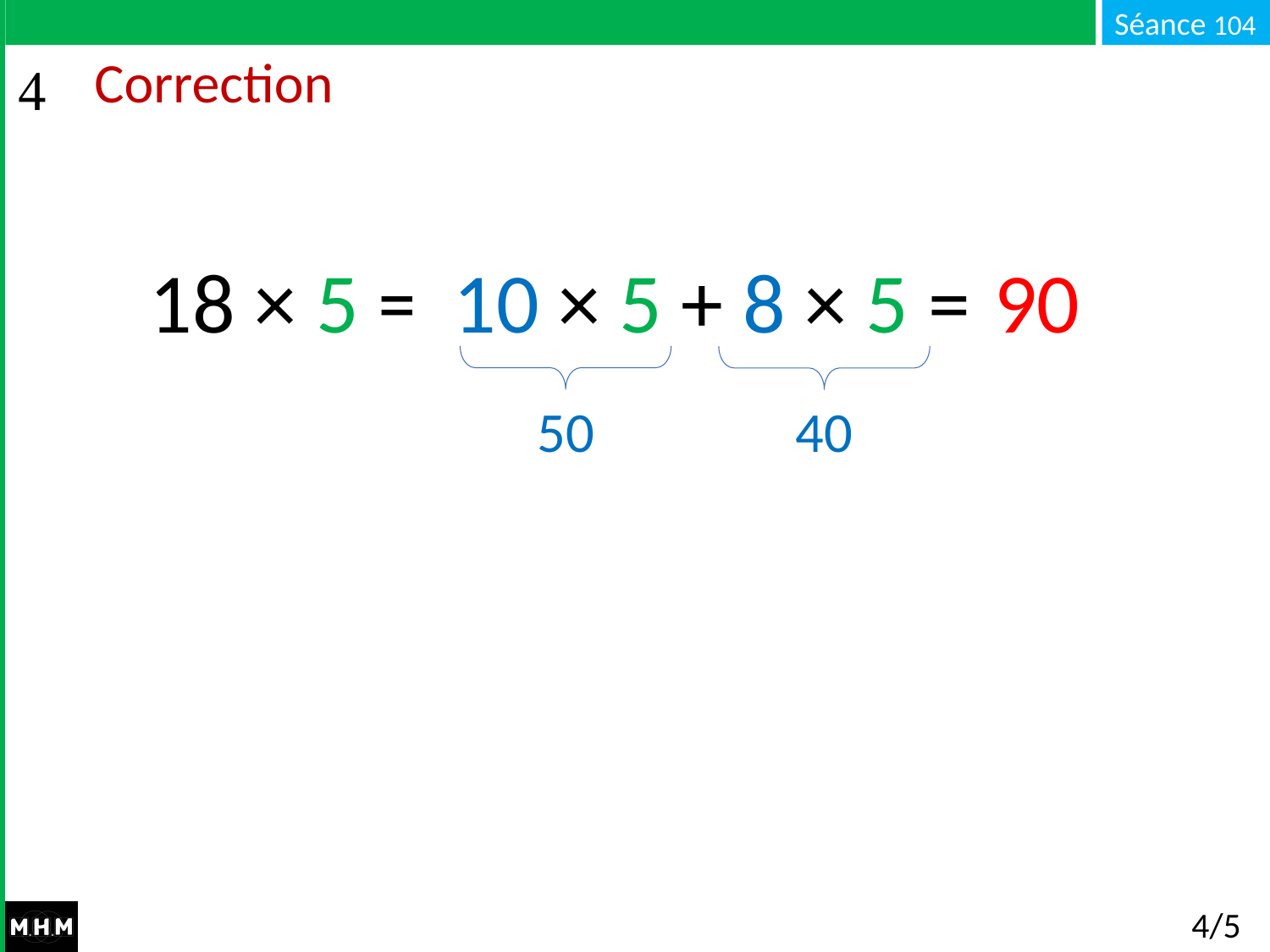

# Correction
10 × 5 + 8 × 5 = …
90
18 × 5 = …

50

40
4/5